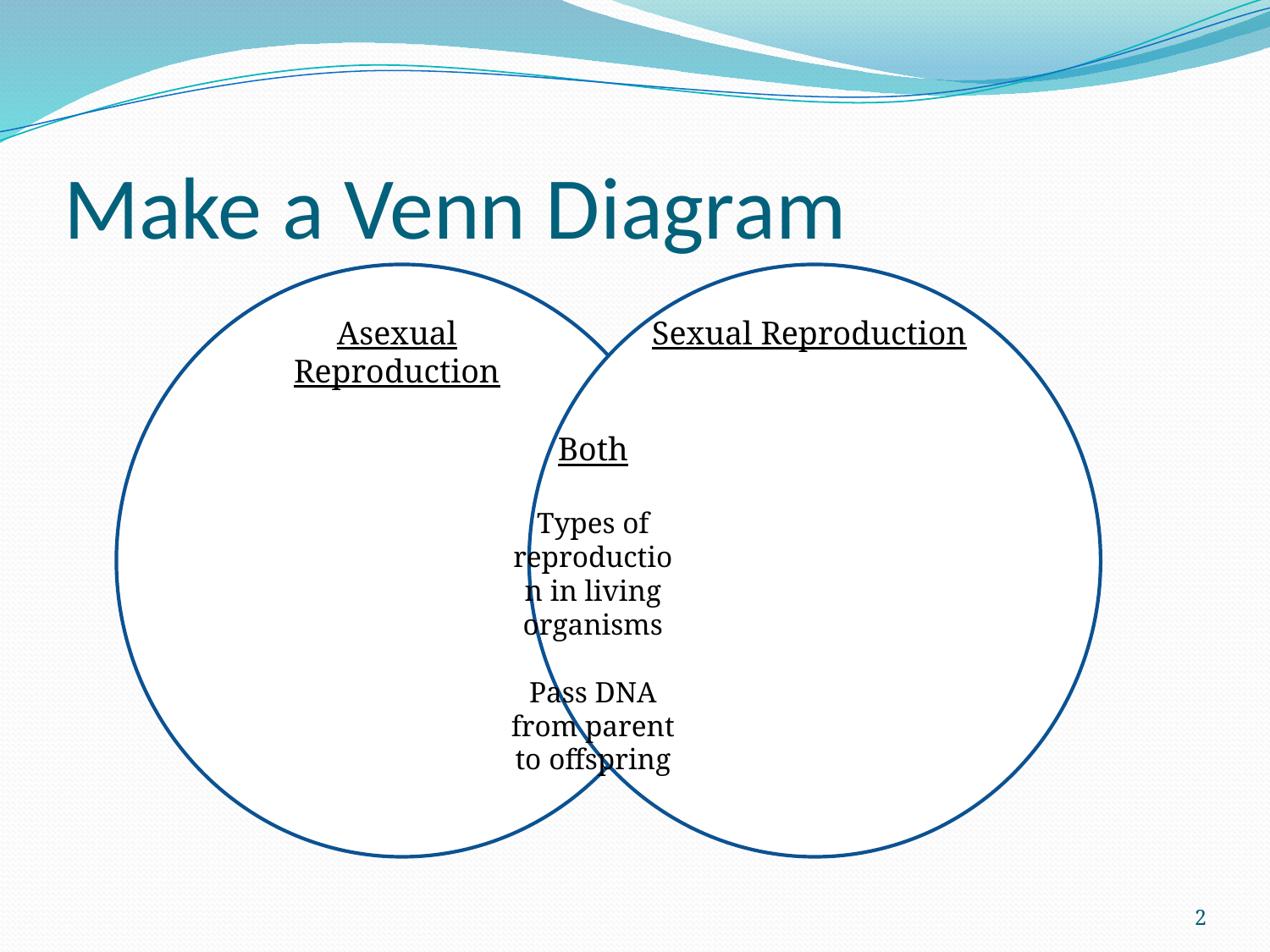

# Make a Venn Diagram

Asexual Reproduction
Sexual Reproduction
Both

Types of reproduction in living organisms

Pass DNA from parent to offspring
2